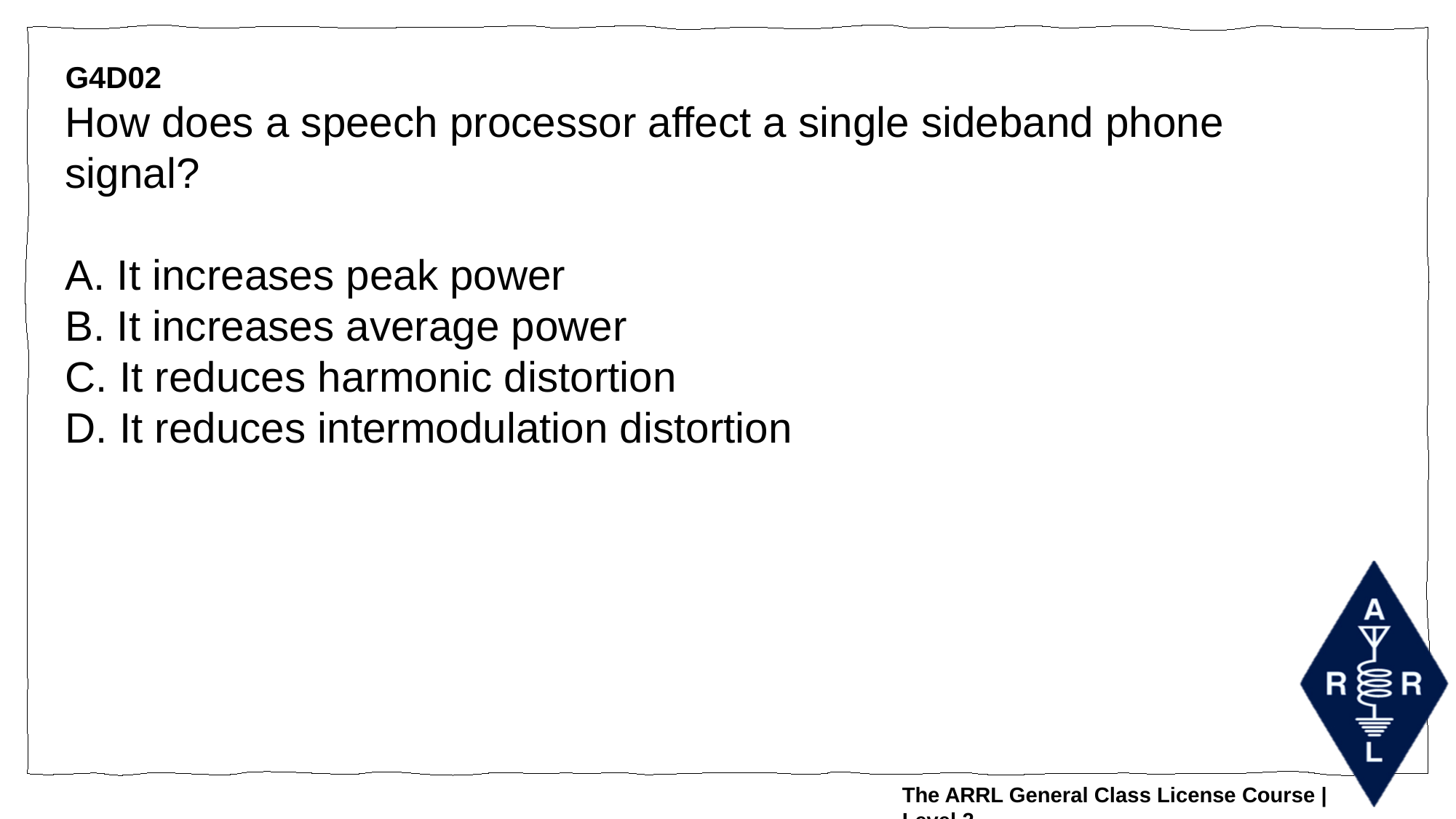

G4D02
How does a speech processor affect a single sideband phone signal?

A. It increases peak power
B. It increases average power
C. It reduces harmonic distortion
D. It reduces intermodulation distortion